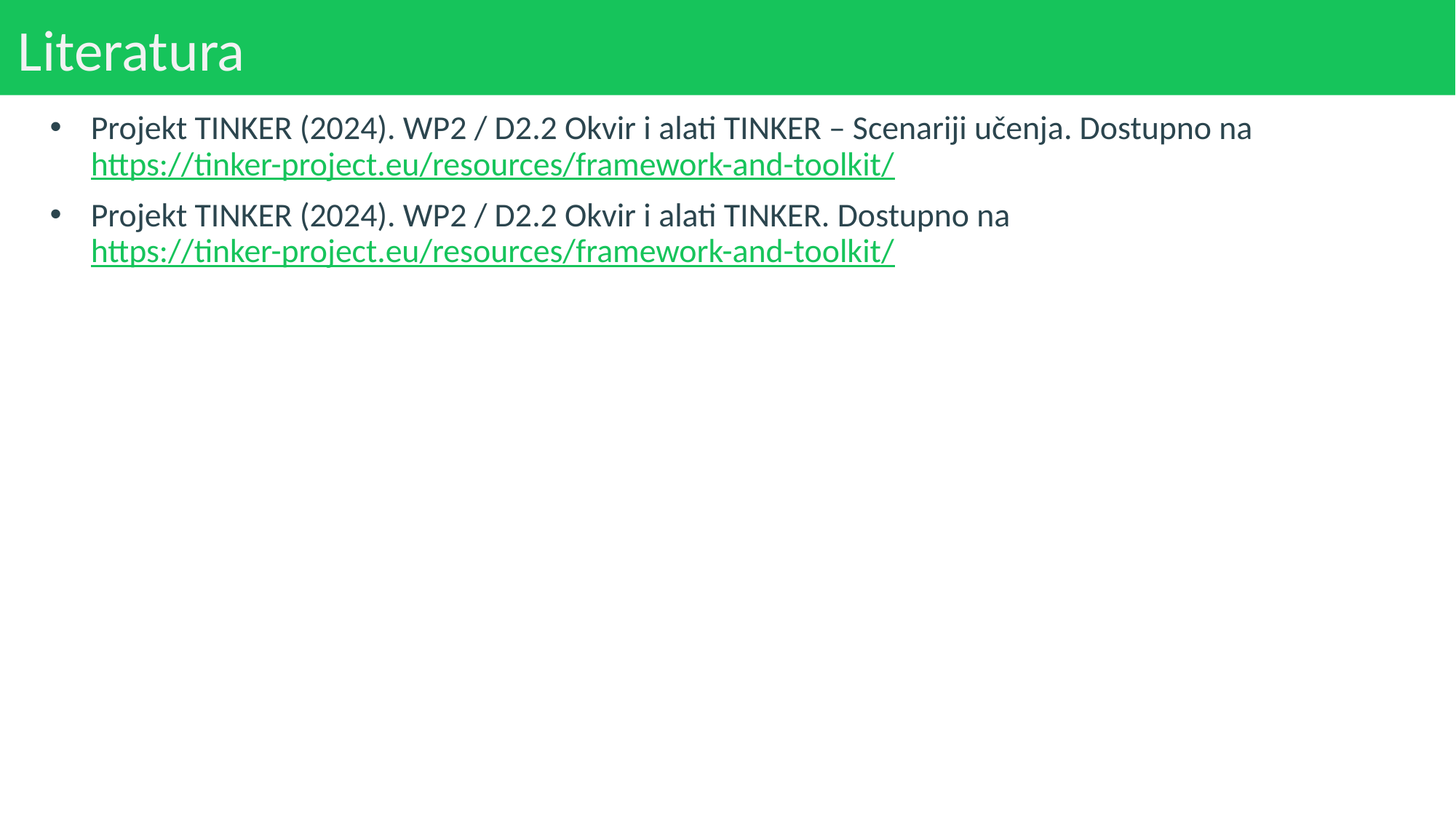

# Literatura
Projekt TINKER (2024). WP2 / D2.2 Okvir i alati TINKER – Scenariji učenja. Dostupno na https://tinker-project.eu/resources/framework-and-toolkit/
Projekt TINKER (2024). WP2 / D2.2 Okvir i alati TINKER. Dostupno na https://tinker-project.eu/resources/framework-and-toolkit/